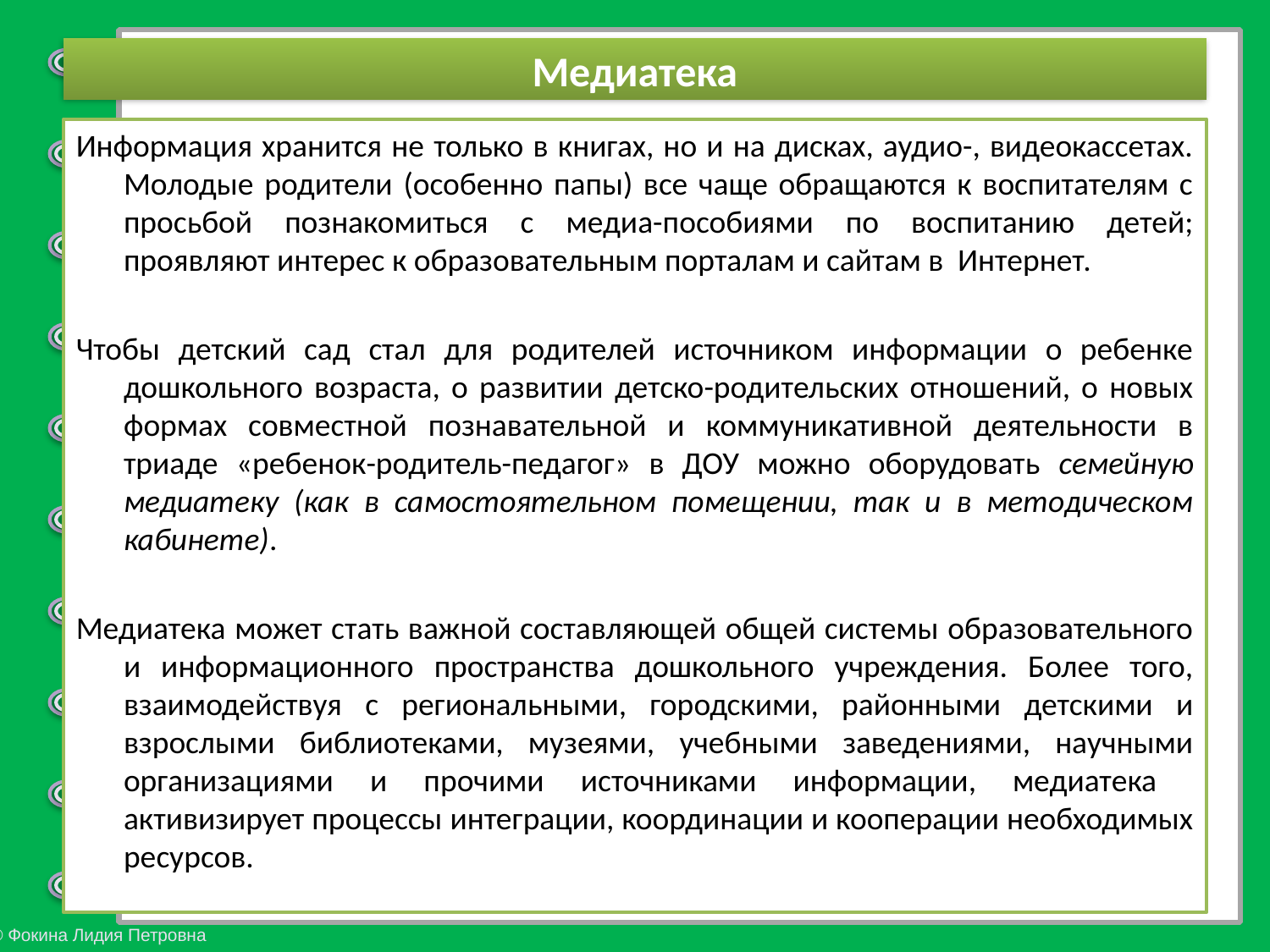

# Медиатека
Информация хранится не только в книгах, но и на дисках, аудио-, видеокассетах. Молодые родители (особенно папы) все чаще обращаются к воспитателям с просьбой познакомиться с медиа-пособиями по воспитанию детей; проявляют интерес к образовательным порталам и сайтам в  Интернет.

Чтобы детский сад стал для родителей источником информации о ребенке дошкольного возраста, о развитии детско-родительских отношений, о новых формах совместной познавательной и коммуникативной деятельности в триаде «ребенок-родитель-педагог» в ДОУ можно оборудовать семейную медиатеку (как в самостоятельном помещении, так и в методическом кабинете).

Медиатека может стать важной составляющей общей системы образовательного и информационного пространства дошкольного учреждения. Более того, взаимодействуя с региональными, городскими, районными детскими и взрослыми библиотеками, музеями, учебными заведениями, научными организациями и прочими источниками информации, медиатека  активизирует процессы интеграции, координации и кооперации необходимых ресурсов.